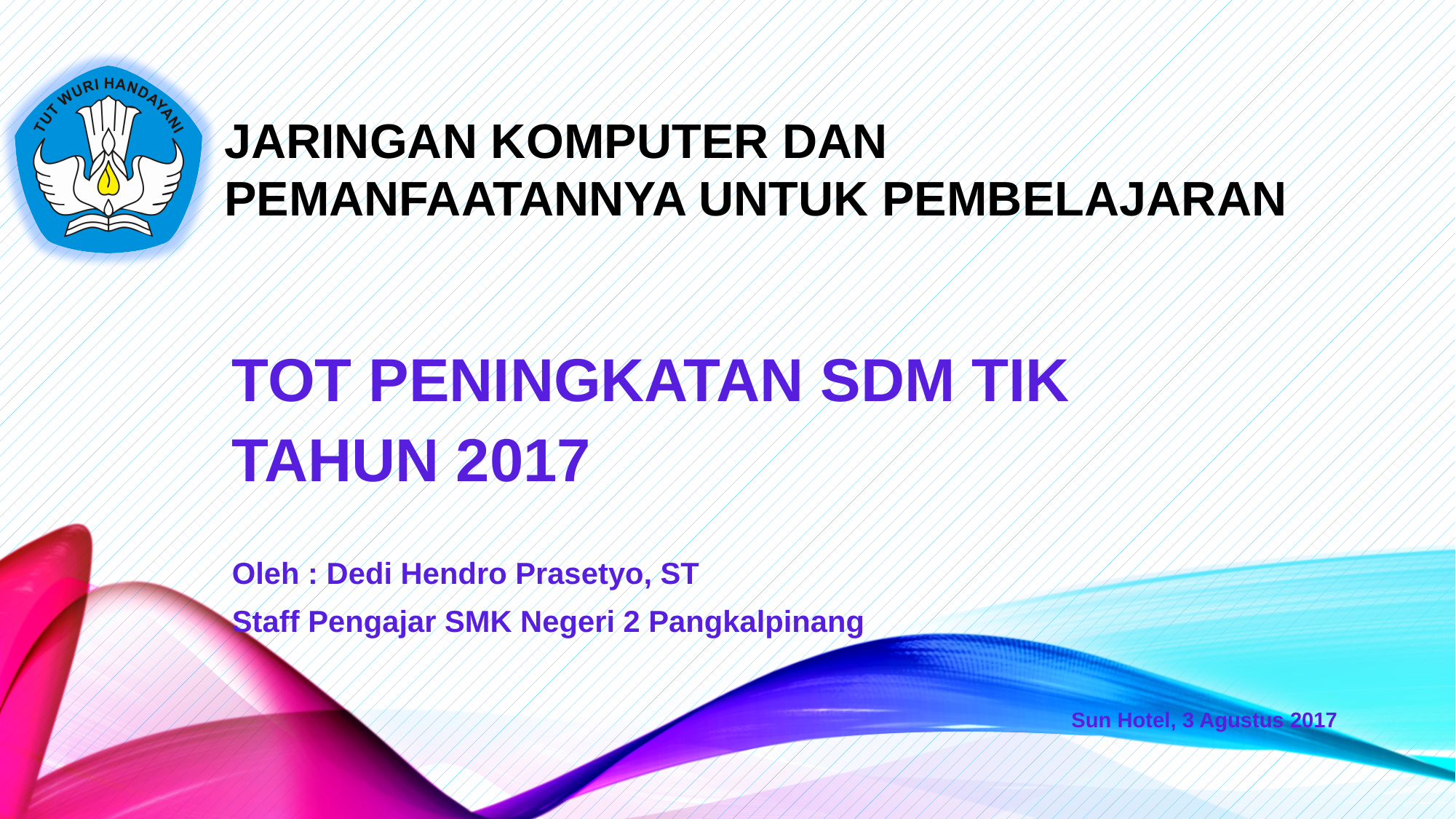

# JARINGAN KOMPUTER DAN PEMANFAATANNYA UNTUK PEMBELAJARAN
TOT PENINGKATAN SDM TIK
TAHUN 2017

Oleh : Dedi Hendro Prasetyo, ST
Staff Pengajar SMK Negeri 2 Pangkalpinang

							         Sun Hotel, 3 Agustus 2017